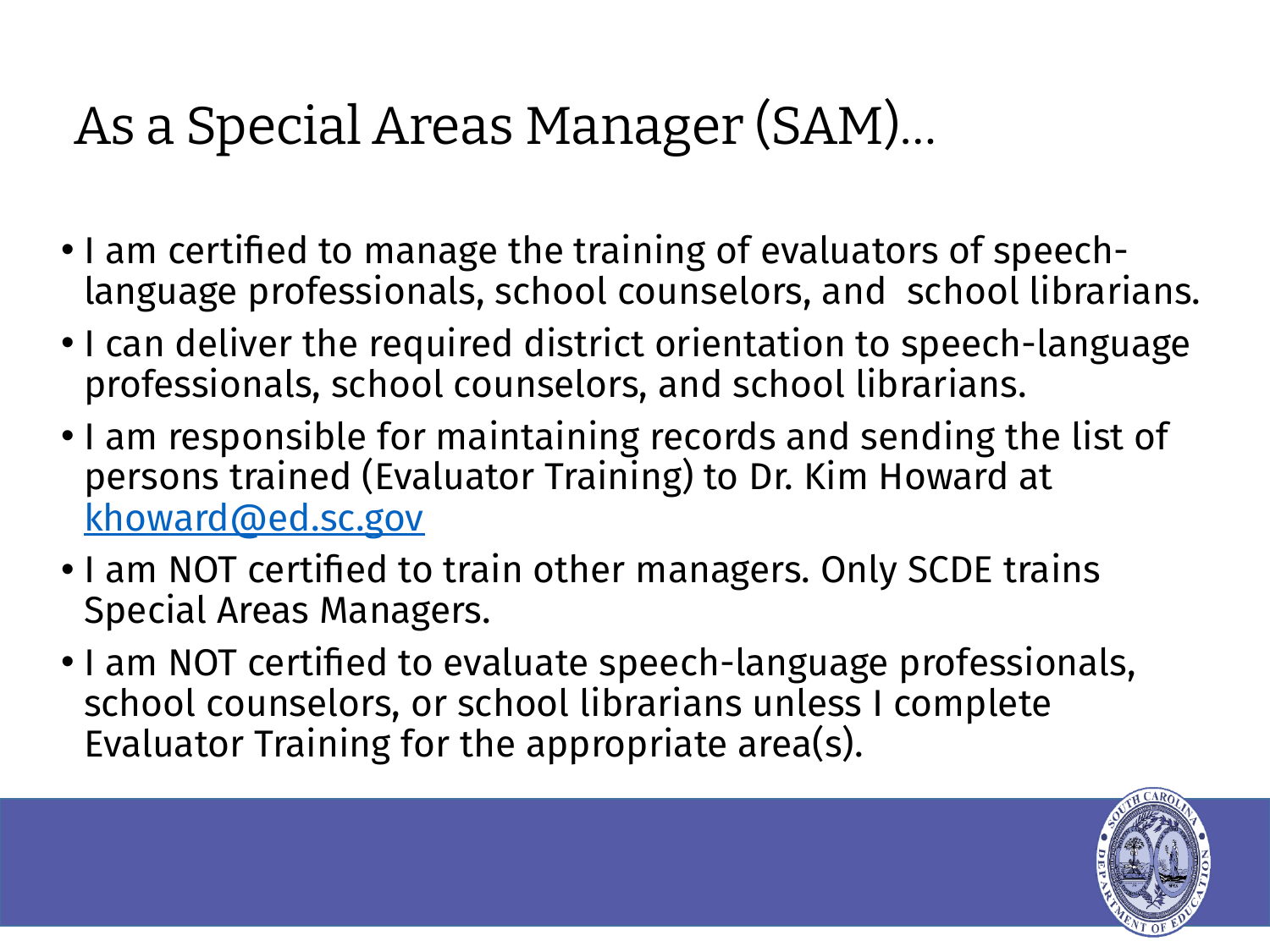

# As a Special Areas Manager (SAM)…
I am certified to manage the training of evaluators of speech-language professionals, school counselors, and  school librarians.
I can deliver the required district orientation to speech-language professionals, school counselors, and school librarians.
I am responsible for maintaining records and sending the list of persons trained (Evaluator Training) to Dr. Kim Howard at khoward@ed.sc.gov
I am NOT certified to train other managers. Only SCDE trains Special Areas Managers.
I am NOT certified to evaluate speech-language professionals, school counselors, or school librarians unless I complete Evaluator Training for the appropriate area(s).